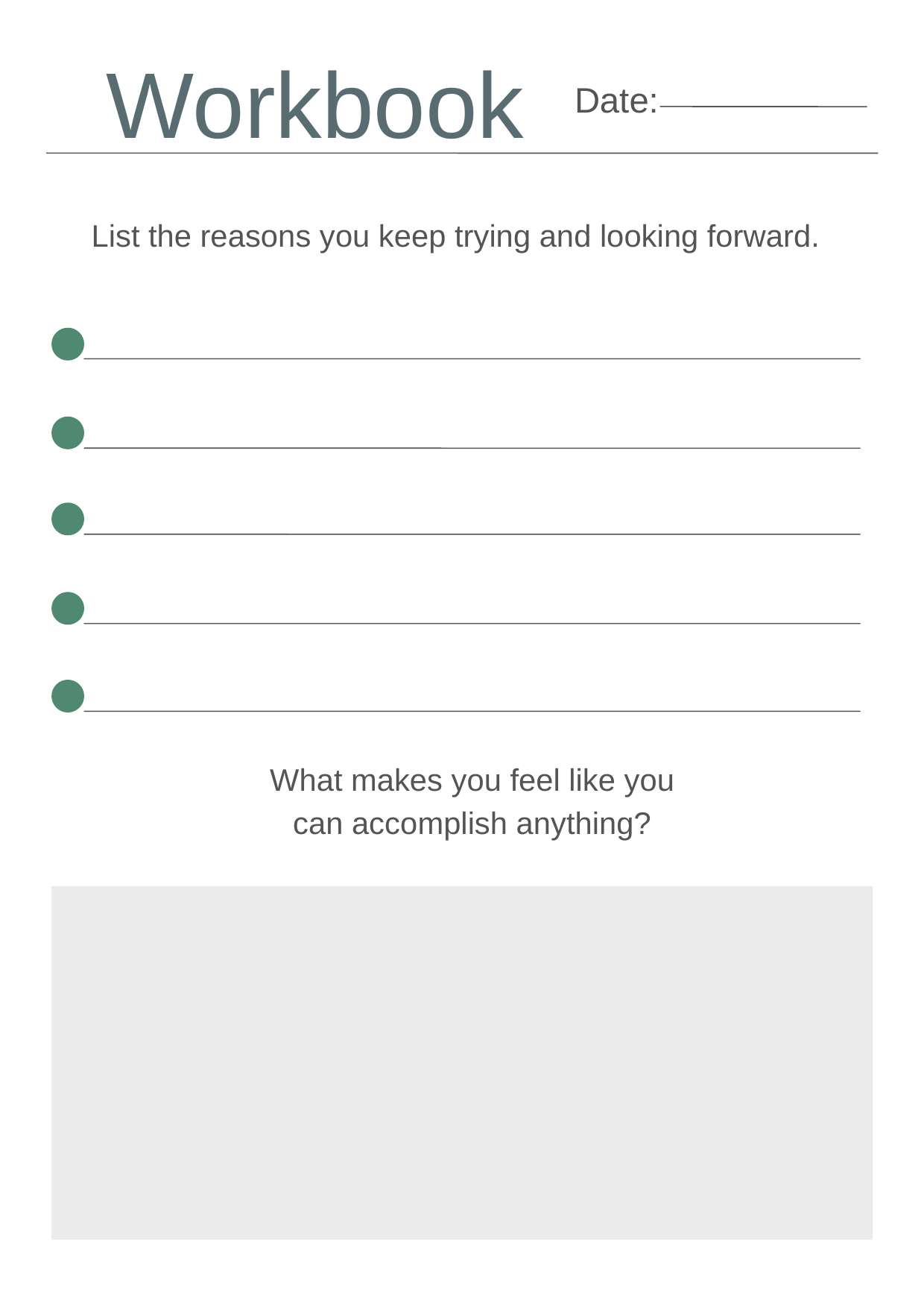

Workbook
Date:

List the reasons you keep trying and looking forward.

What makes you feel like you can accomplish anything?